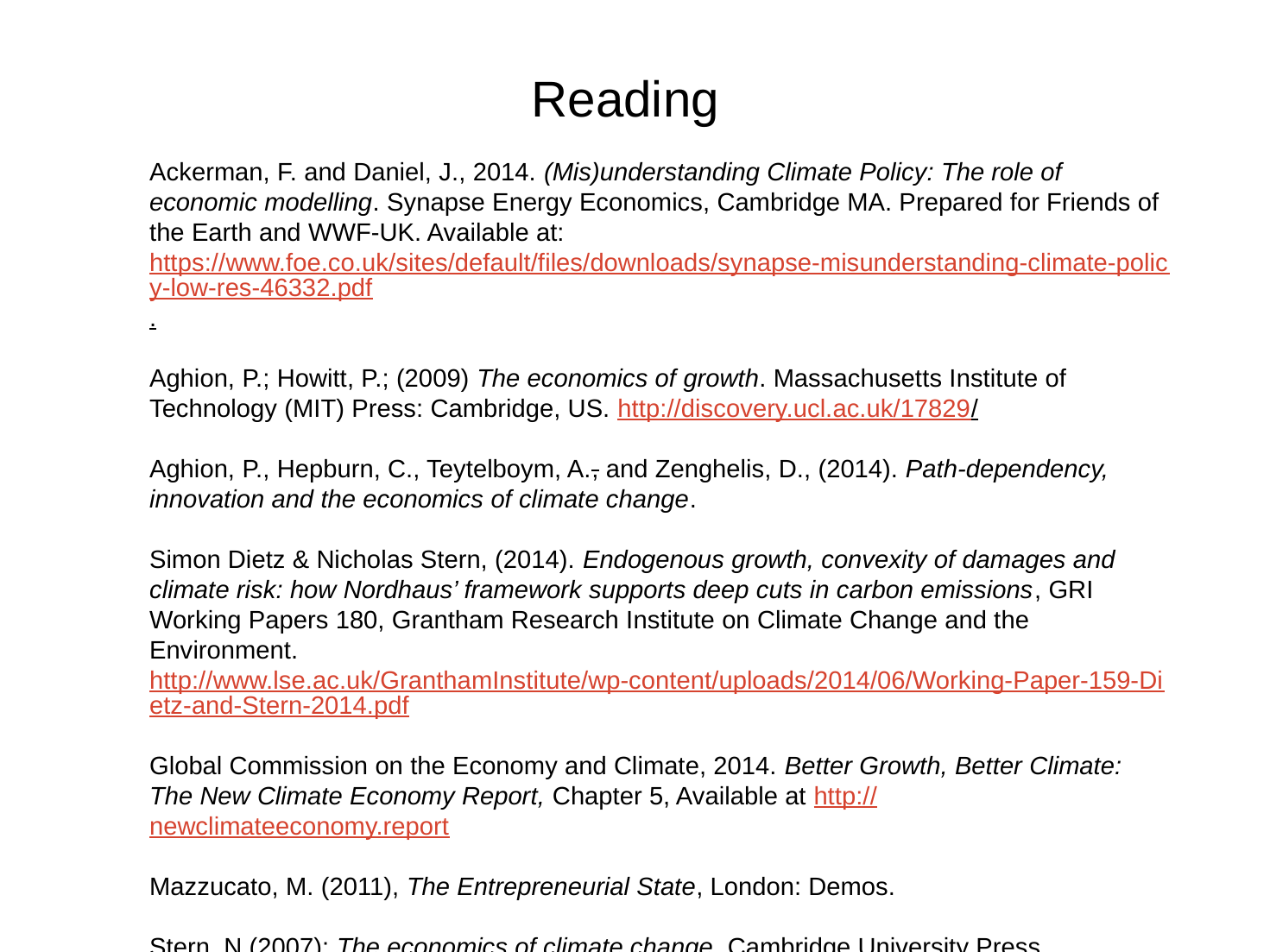

Reading
Ackerman, F. and Daniel, J., 2014. (Mis)understanding Climate Policy: The role of economic modelling. Synapse Energy Economics, Cambridge MA. Prepared for Friends of the Earth and WWF-UK. Available at: https://www.foe.co.uk/sites/default/files/downloads/synapse-misunderstanding-climate-policy-low-res-46332.pdf.

Aghion, P.; Howitt, P.; (2009) The economics of growth. Massachusetts Institute of Technology (MIT) Press: Cambridge, US. http://discovery.ucl.ac.uk/17829/

Aghion, P., Hepburn, C., Teytelboym, A., and Zenghelis, D., (2014). Path-dependency, innovation and the economics of climate change.

Simon Dietz & Nicholas Stern, (2014). Endogenous growth, convexity of damages and climate risk: how Nordhaus’ framework supports deep cuts in carbon emissions, GRI Working Papers 180, Grantham Research Institute on Climate Change and the Environment. http://www.lse.ac.uk/GranthamInstitute/wp-content/uploads/2014/06/Working-Paper-159-Dietz-and-Stern-2014.pdf

Global Commission on the Economy and Climate, 2014. Better Growth, Better Climate: The New Climate Economy Report, Chapter 5, Available at http://newclimateeconomy.report

Mazzucato, M. (2011), The Entrepreneurial State, London: Demos.

Stern, N (2007): The economics of climate change, Cambridge University Press, Cambridge